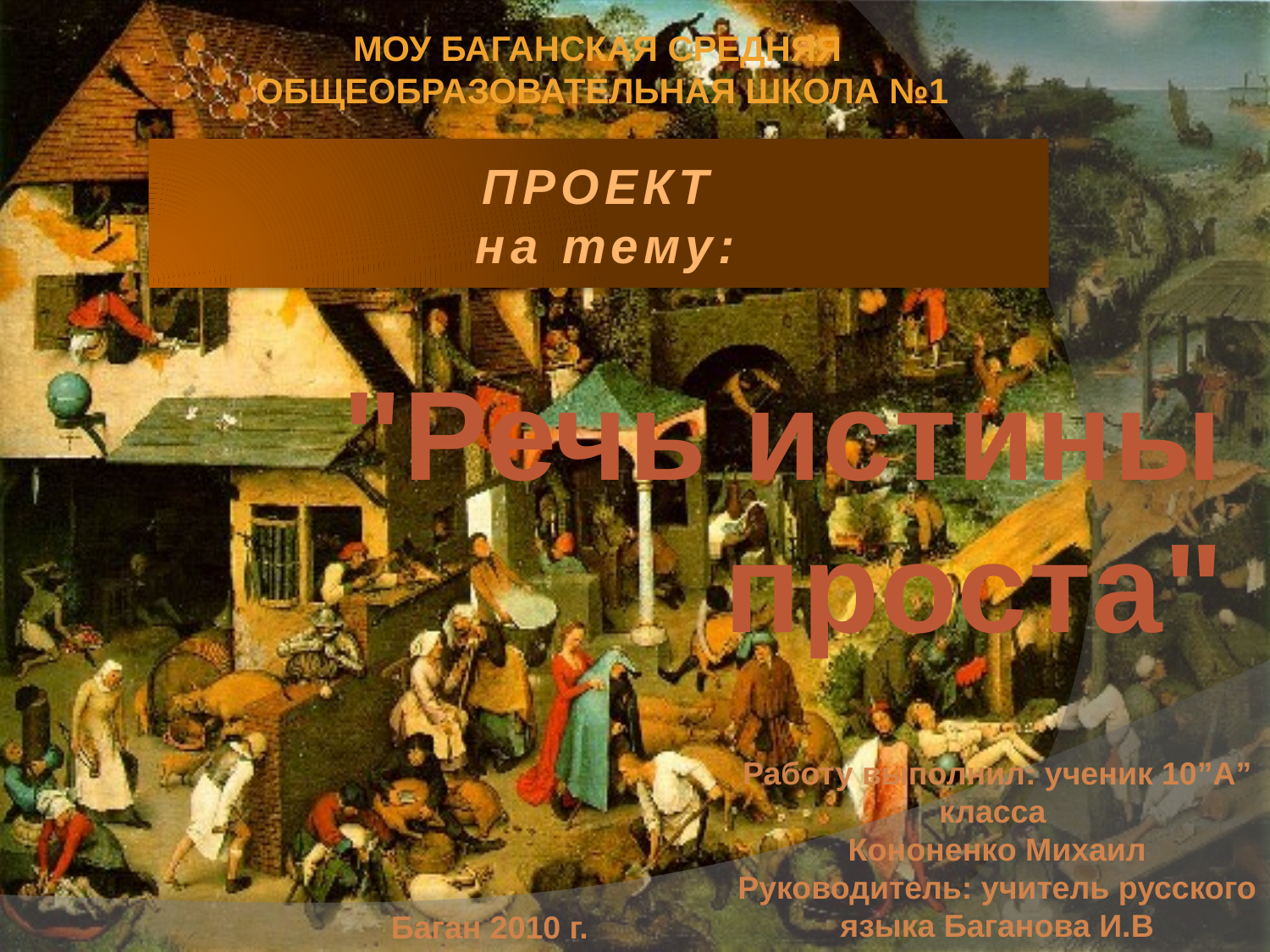

МОУ Баганская средняя
общеобразовательная школа №1

ПРОЕКТ
на тему:
# "Речь истины проста"

Работу выполнил: ученик 10”А” класса
Кононенко Михаил
Руководитель: учитель русского языка Баганова И.В
Баган 2010 г.